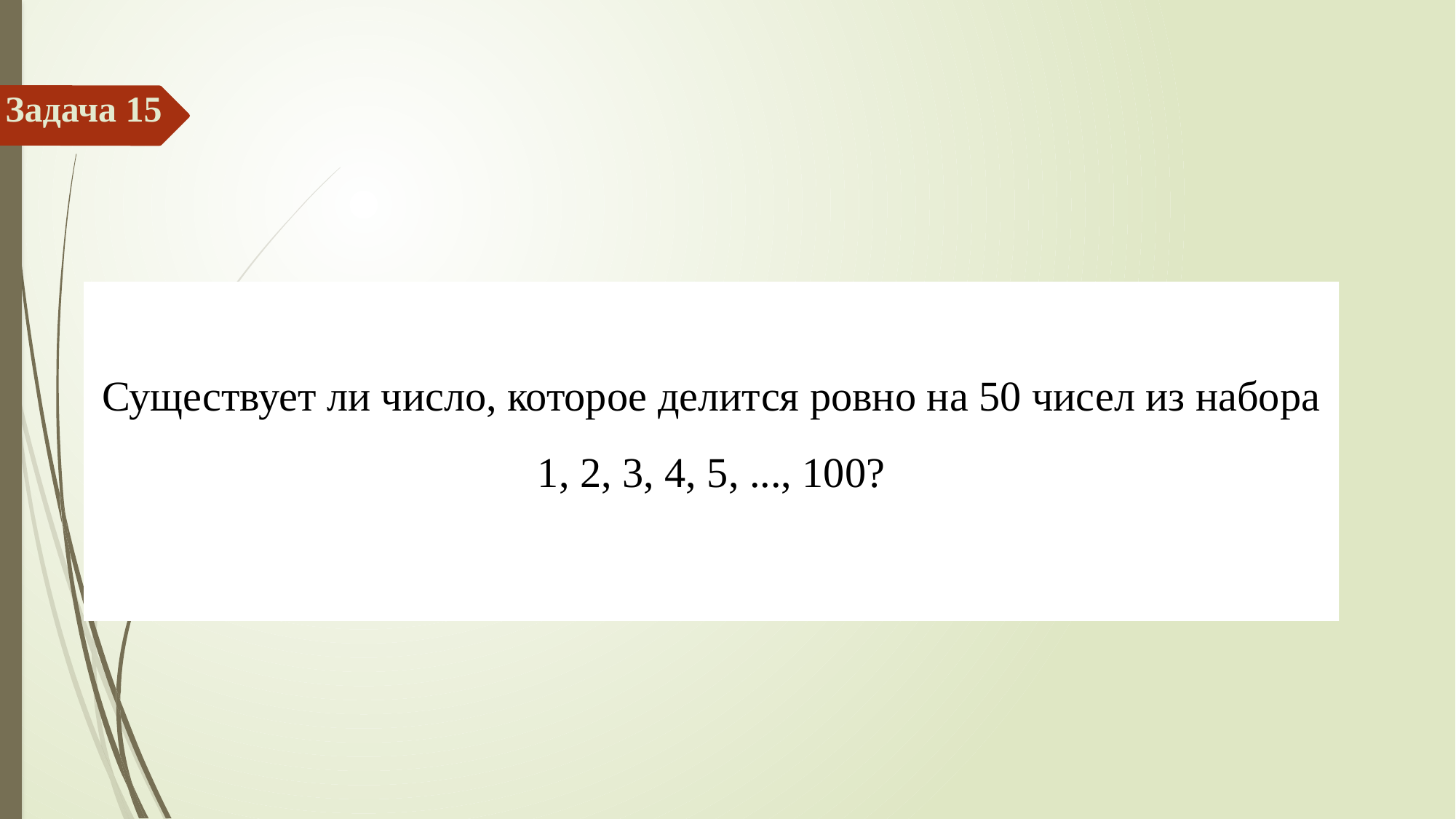

# Задача 15

Существует ли число, которое делится ровно на 50 чисел из набора 1, 2, 3, 4, 5, ..., 100?